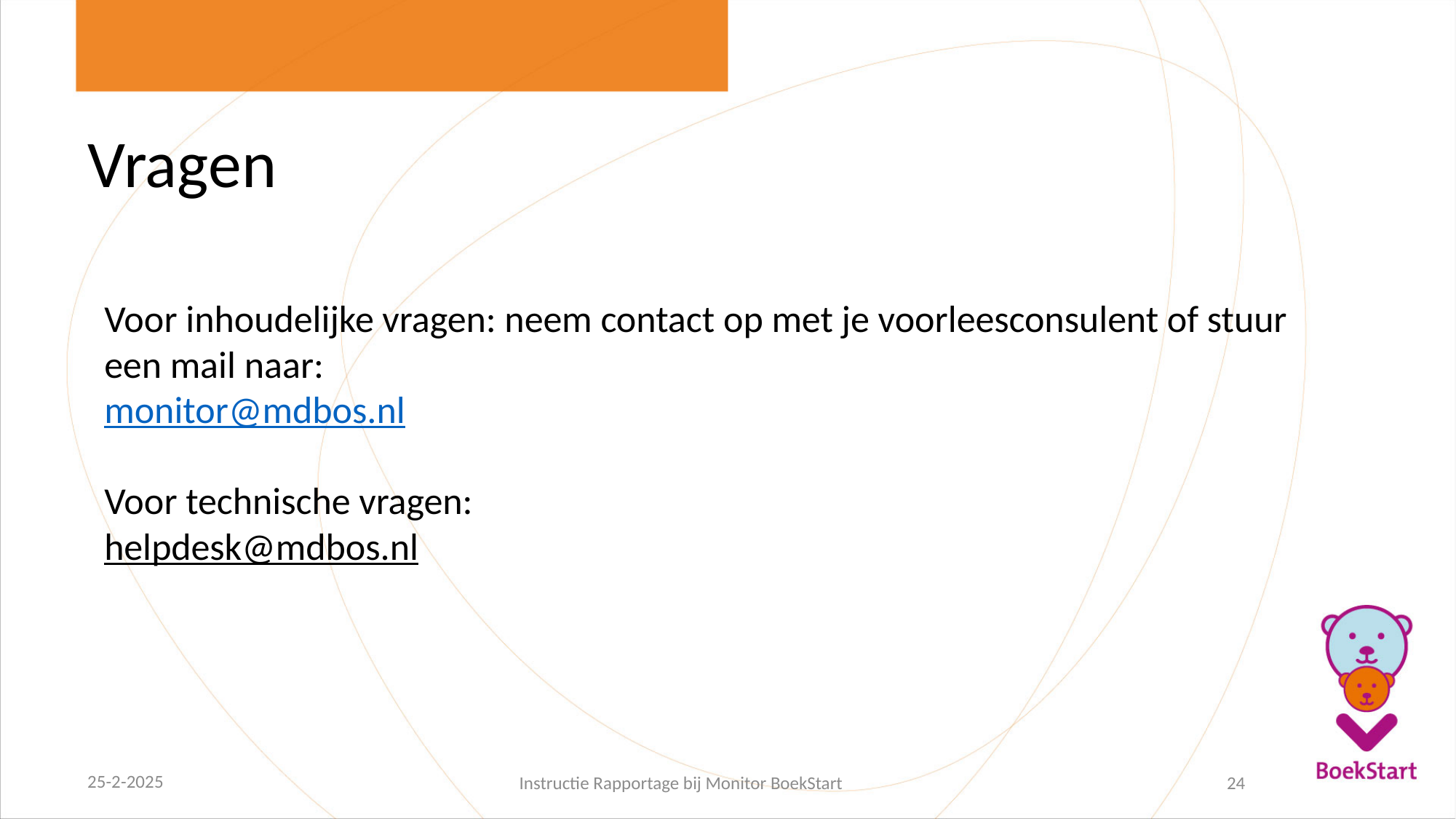

# Vragen
Voor inhoudelijke vragen: neem contact op met je voorleesconsulent of stuur een mail naar:
monitor@mdbos.nl

Voor technische vragen:
helpdesk@mdbos.nl
25-2-2025
Instructie Rapportage bij Monitor BoekStart
24